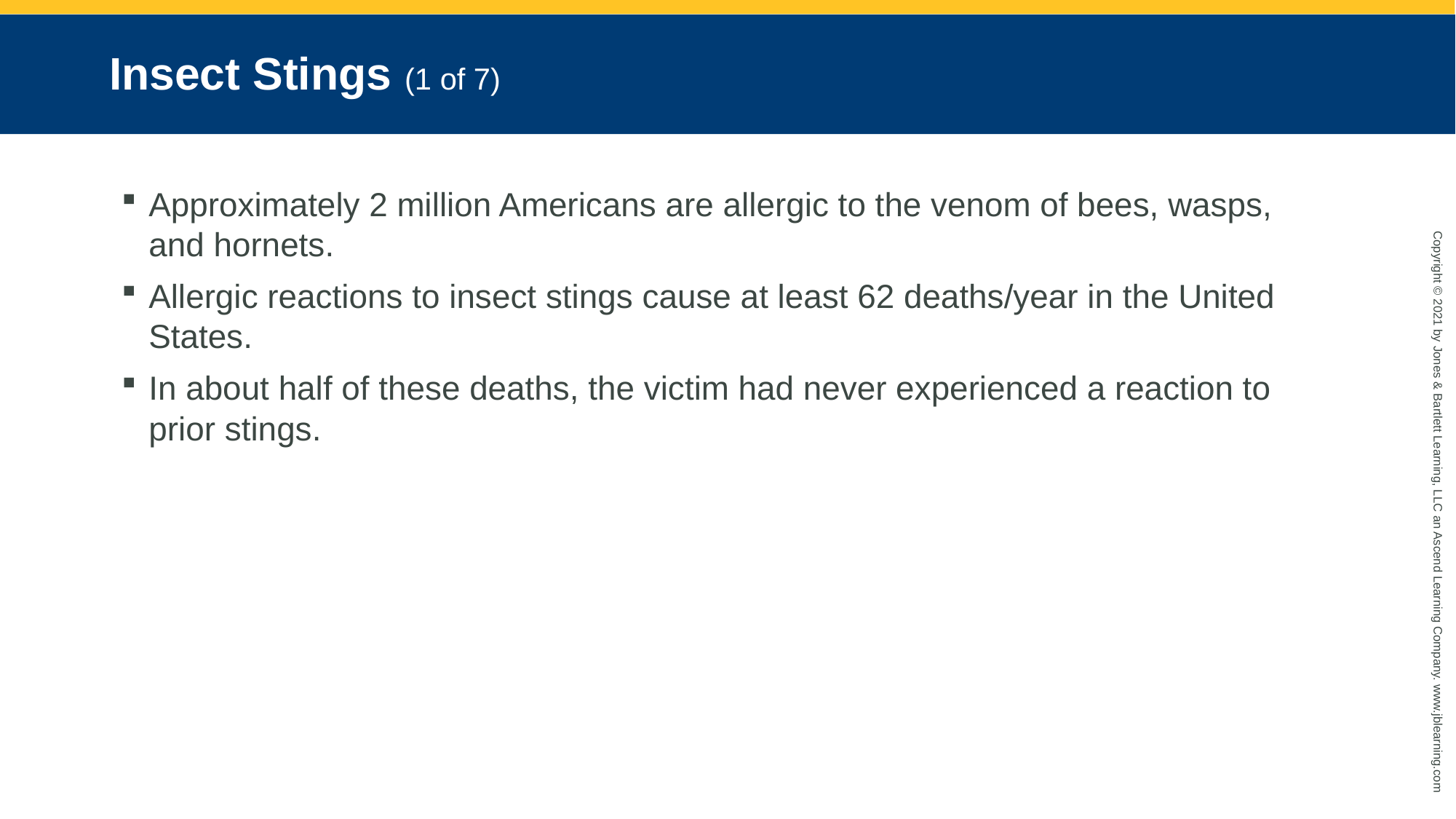

# Insect Stings (1 of 7)
Approximately 2 million Americans are allergic to the venom of bees, wasps, and hornets.
Allergic reactions to insect stings cause at least 62 deaths/year in the United States.
In about half of these deaths, the victim had never experienced a reaction to prior stings.